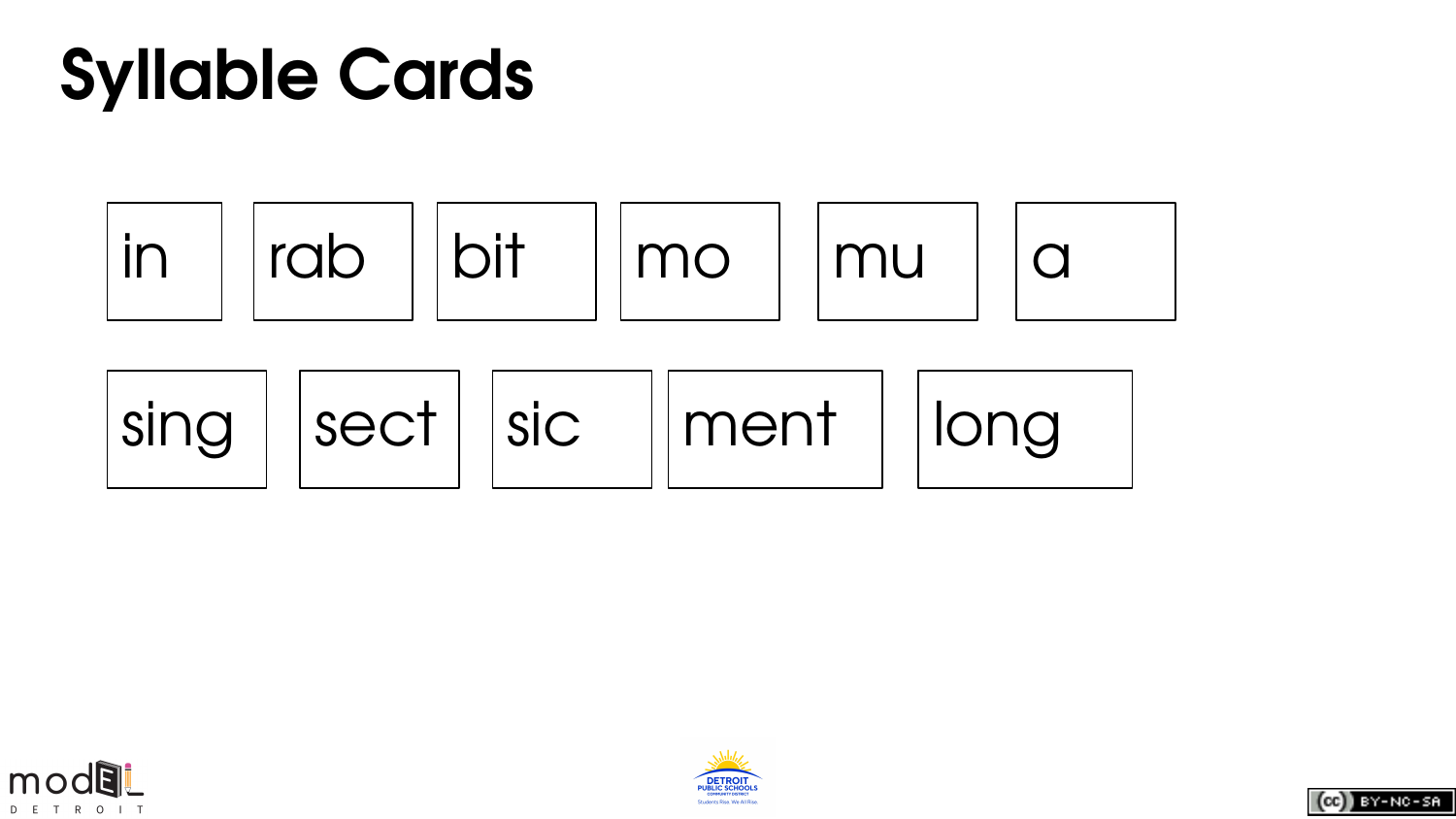

# Syllable Cards

in
rab
bit
mo
mu
a
sing
sect
sic
ment
long